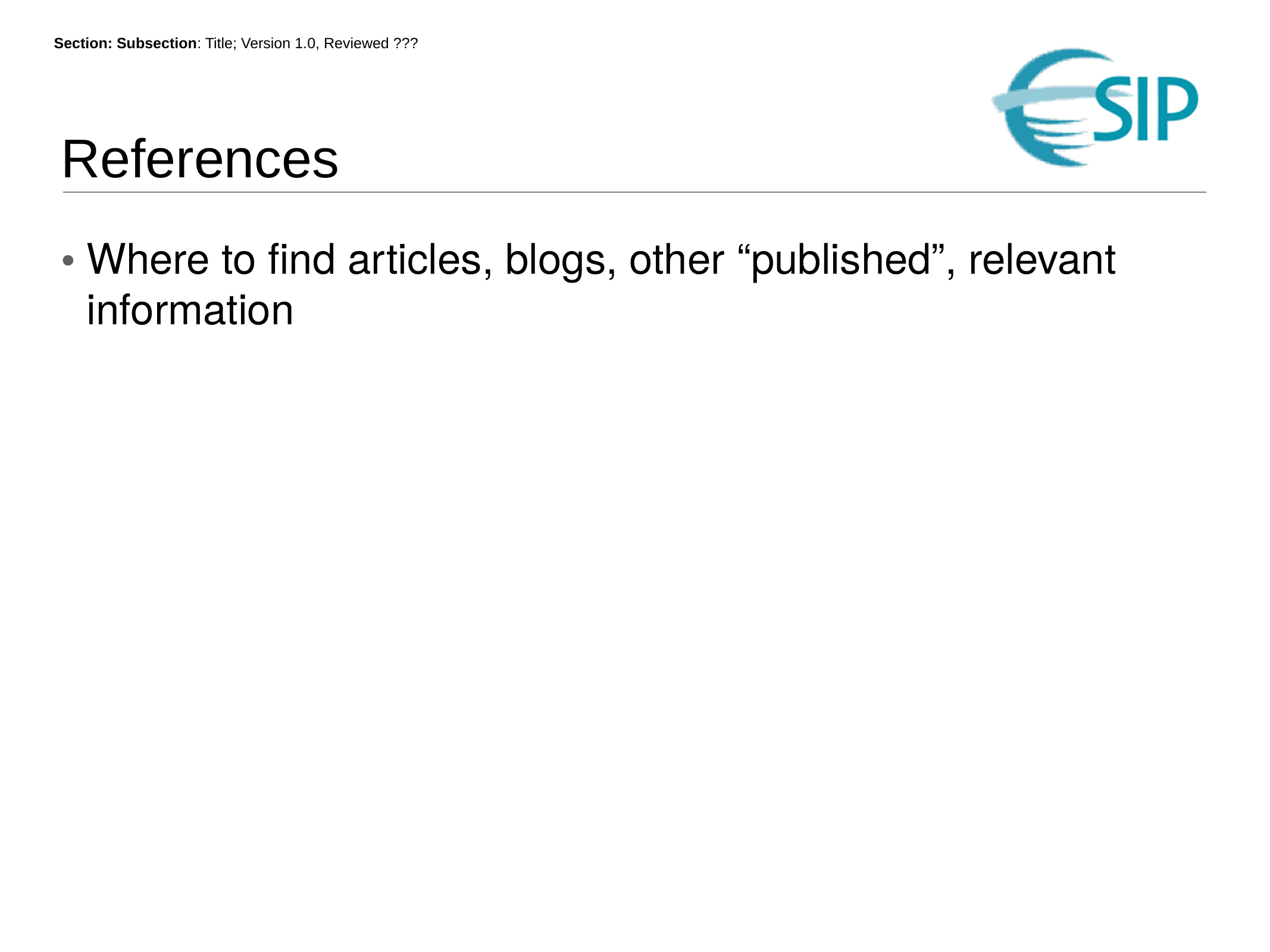

# References
Where to find articles, blogs, other “published”, relevant information